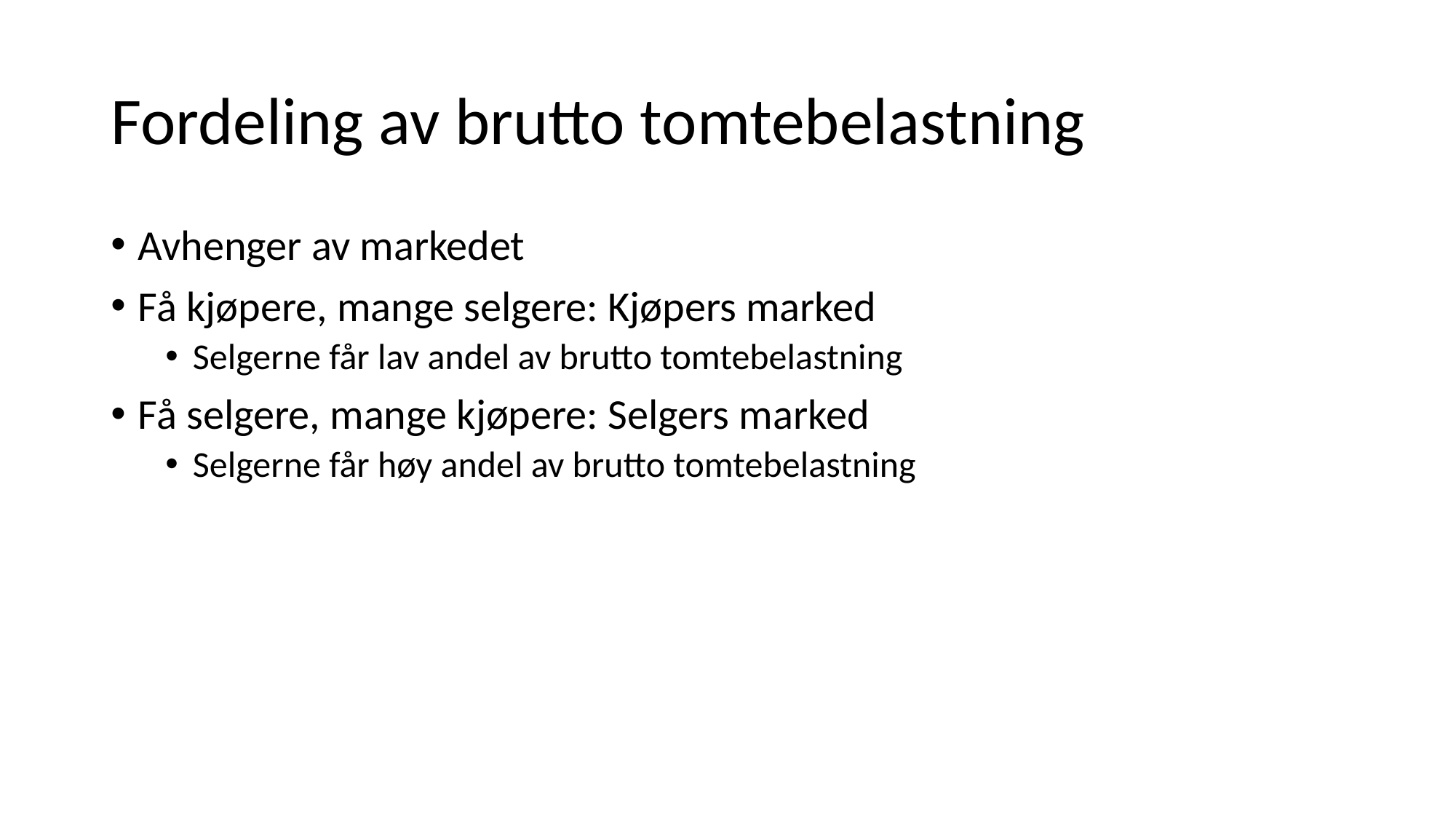

# Fordeling av brutto tomtebelastning
Avhenger av markedet
Få kjøpere, mange selgere: Kjøpers marked
Selgerne får lav andel av brutto tomtebelastning
Få selgere, mange kjøpere: Selgers marked
Selgerne får høy andel av brutto tomtebelastning